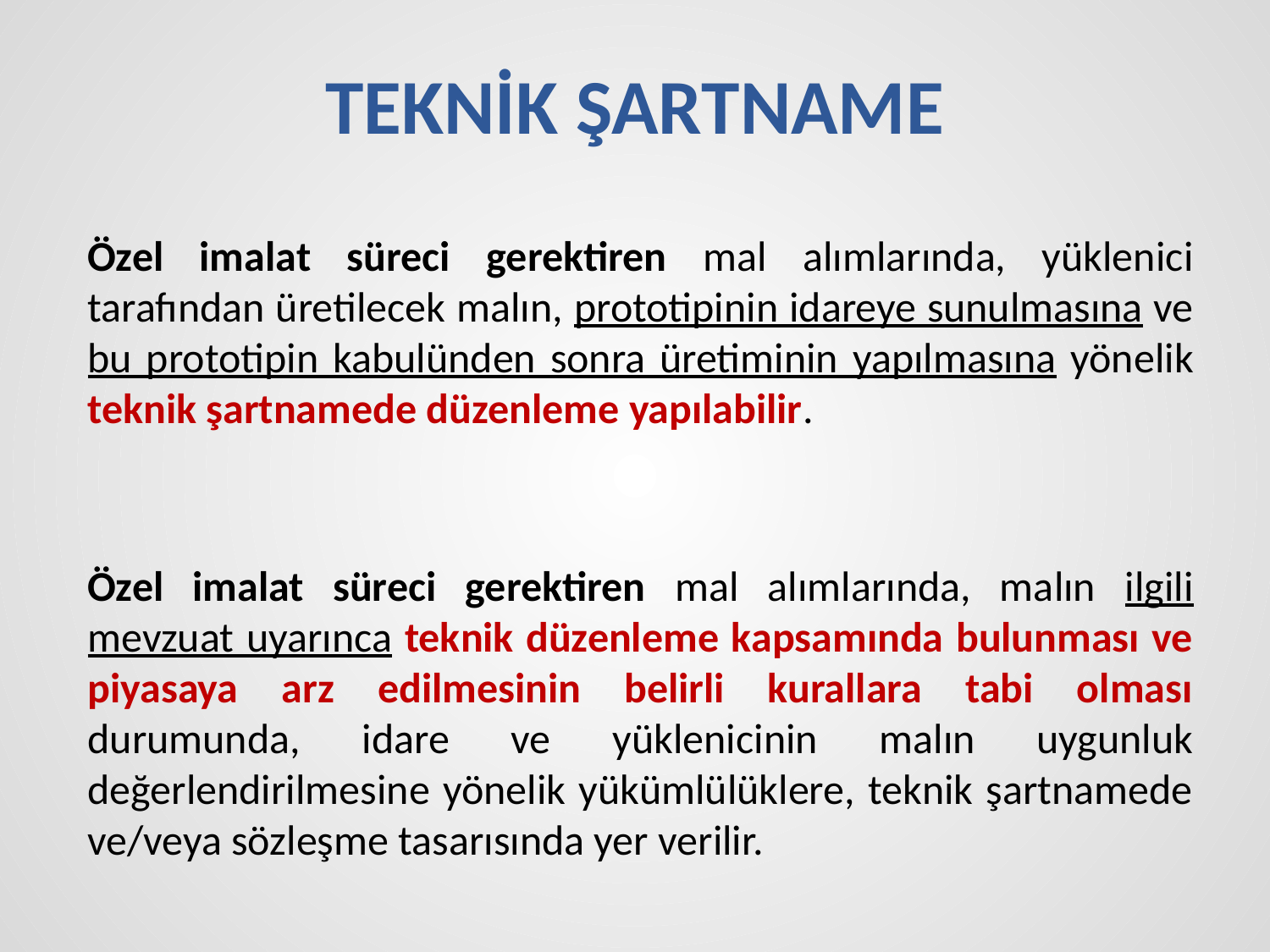

# TEKNİK ŞARTNAME
Özel imalat süreci gerektiren mal alımlarında, yüklenici tarafından üretilecek malın, prototipinin idareye sunulmasına ve bu prototipin kabulünden sonra üretiminin yapılmasına yönelik teknik şartnamede düzenleme yapılabilir.

Özel imalat süreci gerektiren mal alımlarında, malın ilgili mevzuat uyarınca teknik düzenleme kapsamında bulunması ve piyasaya arz edilmesinin belirli kurallara tabi olması durumunda, idare ve yüklenicinin malın uygunluk değerlendirilmesine yönelik yükümlülüklere, teknik şartnamede ve/veya sözleşme tasarısında yer verilir.